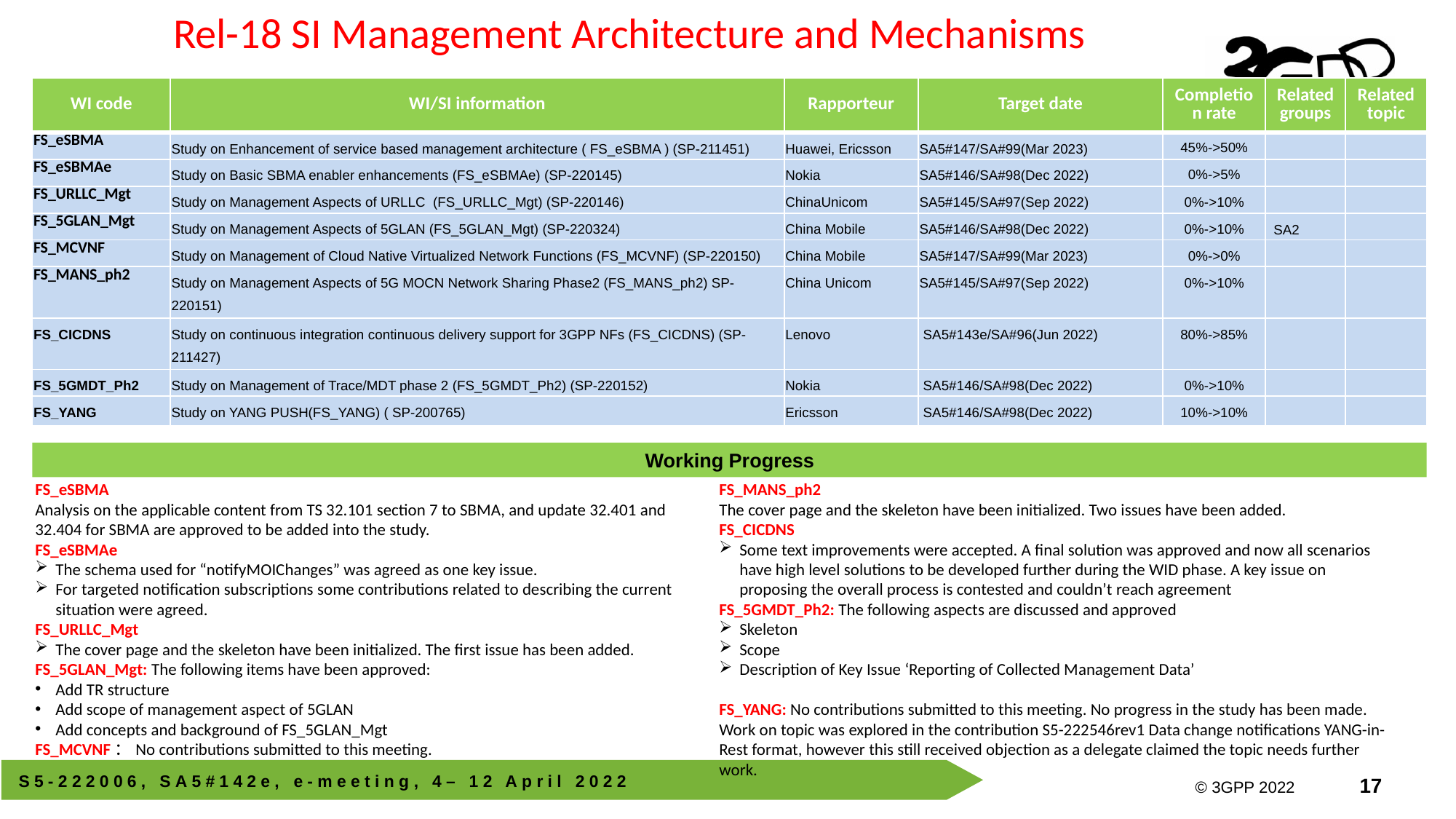

Rel-18 SI Management Architecture and Mechanisms
| WI code | WI/SI information | Rapporteur | Target date | Completion rate | Related groups | Related topic |
| --- | --- | --- | --- | --- | --- | --- |
| FS\_eSBMA | Study on Enhancement of service based management architecture ( FS\_eSBMA ) (SP-211451) | Huawei, Ericsson | SA5#147/SA#99(Mar 2023) | 45%->50% |  |  |
| FS\_eSBMAe | Study on Basic SBMA enabler enhancements (FS\_eSBMAe) (SP-220145) | Nokia | SA5#146/SA#98(Dec 2022) | 0%->5% |  |  |
| FS\_URLLC\_Mgt | Study on Management Aspects of URLLC (FS\_URLLC\_Mgt) (SP-220146) | ChinaUnicom | SA5#145/SA#97(Sep 2022) | 0%->10% |  |  |
| FS\_5GLAN\_Mgt | Study on Management Aspects of 5GLAN (FS\_5GLAN\_Mgt) (SP-220324) | China Mobile | SA5#146/SA#98(Dec 2022) | 0%->10% | SA2 |  |
| FS\_MCVNF | Study on Management of Cloud Native Virtualized Network Functions (FS\_MCVNF) (SP-220150) | China Mobile | SA5#147/SA#99(Mar 2023) | 0%->0% |  |  |
| FS\_MANS\_ph2 | Study on Management Aspects of 5G MOCN Network Sharing Phase2 (FS\_MANS\_ph2) SP-220151) | China Unicom | SA5#145/SA#97(Sep 2022) | 0%->10% |  |  |
| FS\_CICDNS | Study on continuous integration continuous delivery support for 3GPP NFs (FS\_CICDNS) (SP-211427) | Lenovo | SA5#143e/SA#96(Jun 2022) | 80%->85% |  |  |
| FS\_5GMDT\_Ph2 | Study on Management of Trace/MDT phase 2 (FS\_5GMDT\_Ph2) (SP-220152) | Nokia | SA5#146/SA#98(Dec 2022) | 0%->10% |  |  |
| FS\_YANG | Study on YANG PUSH(FS\_YANG) ( SP-200765) | Ericsson | SA5#146/SA#98(Dec 2022) | 10%->10% |  |  |
Working Progress
FS_eSBMA
Analysis on the applicable content from TS 32.101 section 7 to SBMA, and update 32.401 and 32.404 for SBMA are approved to be added into the study.
FS_eSBMAe
The schema used for “notifyMOIChanges” was agreed as one key issue.
For targeted notification subscriptions some contributions related to describing the current situation were agreed.
FS_URLLC_Mgt
The cover page and the skeleton have been initialized. The first issue has been added.
FS_5GLAN_Mgt: The following items have been approved:
Add TR structure
Add scope of management aspect of 5GLAN
Add concepts and background of FS_5GLAN_Mgt
FS_MCVNF：No contributions submitted to this meeting.
FS_MANS_ph2
The cover page and the skeleton have been initialized. Two issues have been added.
FS_CICDNS
Some text improvements were accepted. A final solution was approved and now all scenarios have high level solutions to be developed further during the WID phase. A key issue on proposing the overall process is contested and couldn’t reach agreement
FS_5GMDT_Ph2: The following aspects are discussed and approved
Skeleton
Scope
Description of Key Issue ‘Reporting of Collected Management Data’

FS_YANG: No contributions submitted to this meeting. No progress in the study has been made.
Work on topic was explored in the contribution S5-222546rev1 Data change notifications YANG-in-Rest format, however this still received objection as a delegate claimed the topic needs further work.